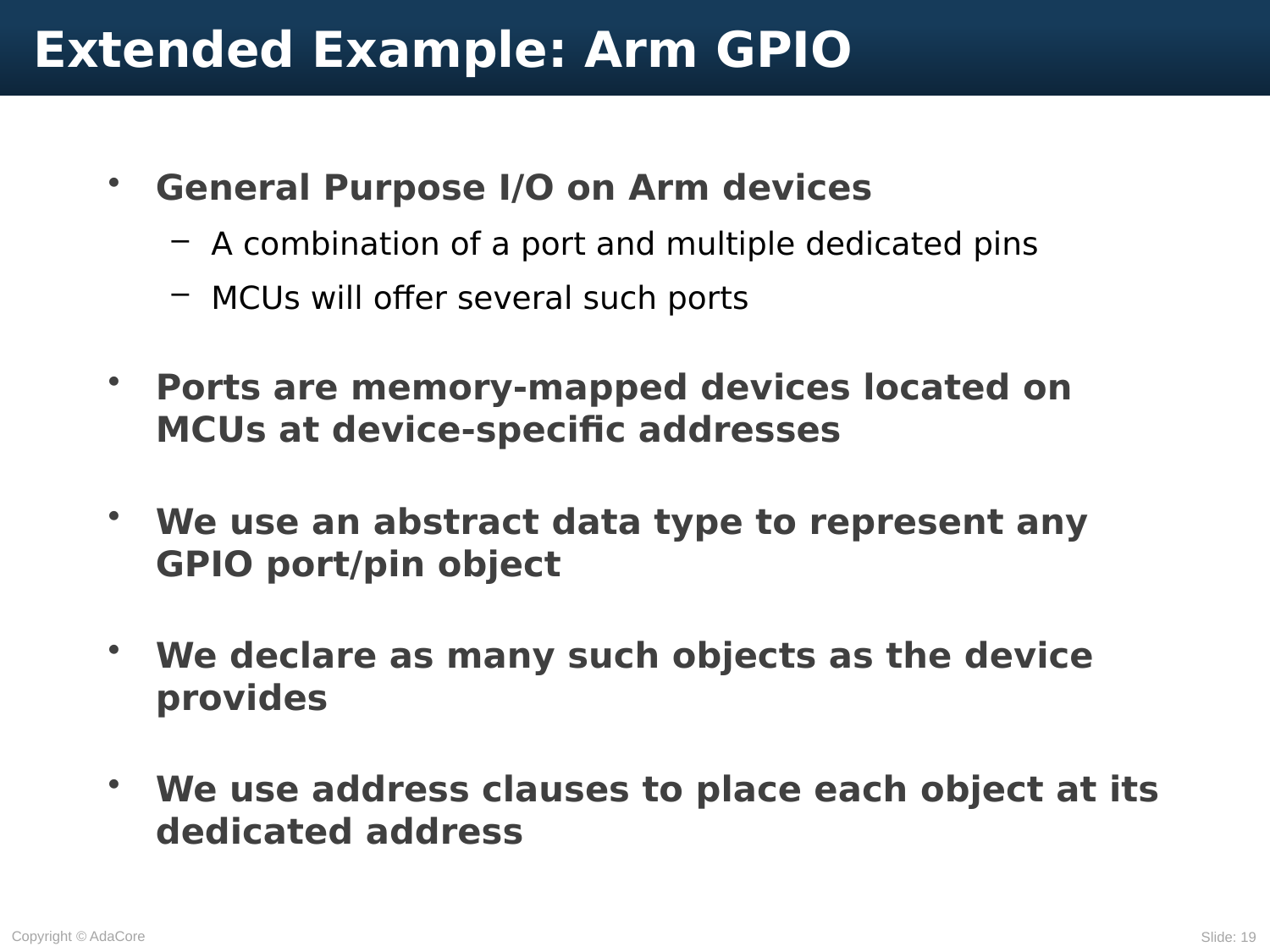

# Extended Example: Arm GPIO
General Purpose I/O on Arm devices
A combination of a port and multiple dedicated pins
MCUs will offer several such ports
Ports are memory-mapped devices located on MCUs at device-specific addresses
We use an abstract data type to represent any GPIO port/pin object
We declare as many such objects as the device provides
We use address clauses to place each object at its dedicated address